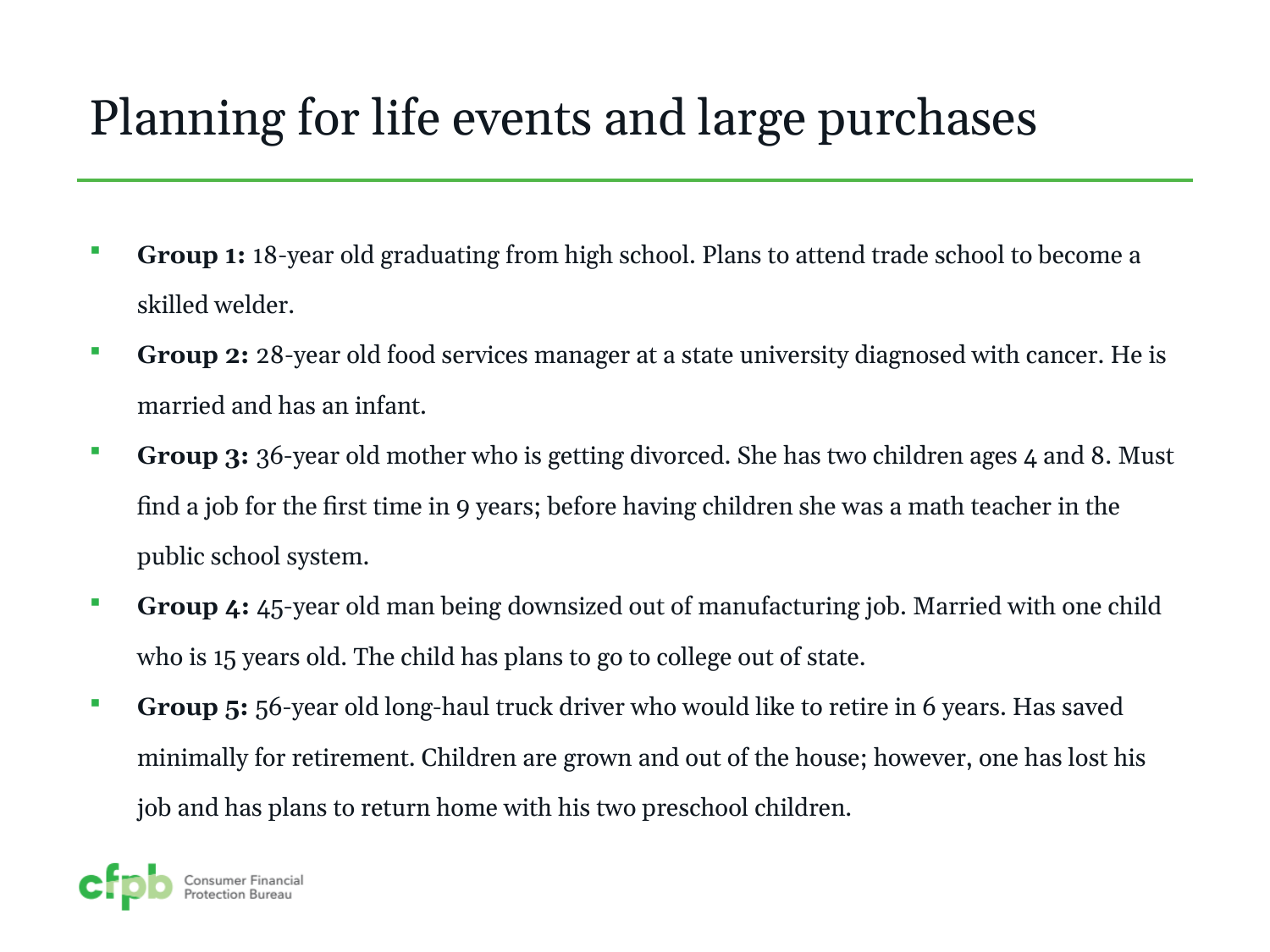

# Planning for life events and large purchases
Group 1: 18-year old graduating from high school. Plans to attend trade school to become a skilled welder.
Group 2: 28-year old food services manager at a state university diagnosed with cancer. He is married and has an infant.
Group 3: 36-year old mother who is getting divorced. She has two children ages 4 and 8. Must find a job for the first time in 9 years; before having children she was a math teacher in the public school system.
Group 4: 45-year old man being downsized out of manufacturing job. Married with one child who is 15 years old. The child has plans to go to college out of state.
Group 5: 56-year old long-haul truck driver who would like to retire in 6 years. Has saved minimally for retirement. Children are grown and out of the house; however, one has lost his job and has plans to return home with his two preschool children.